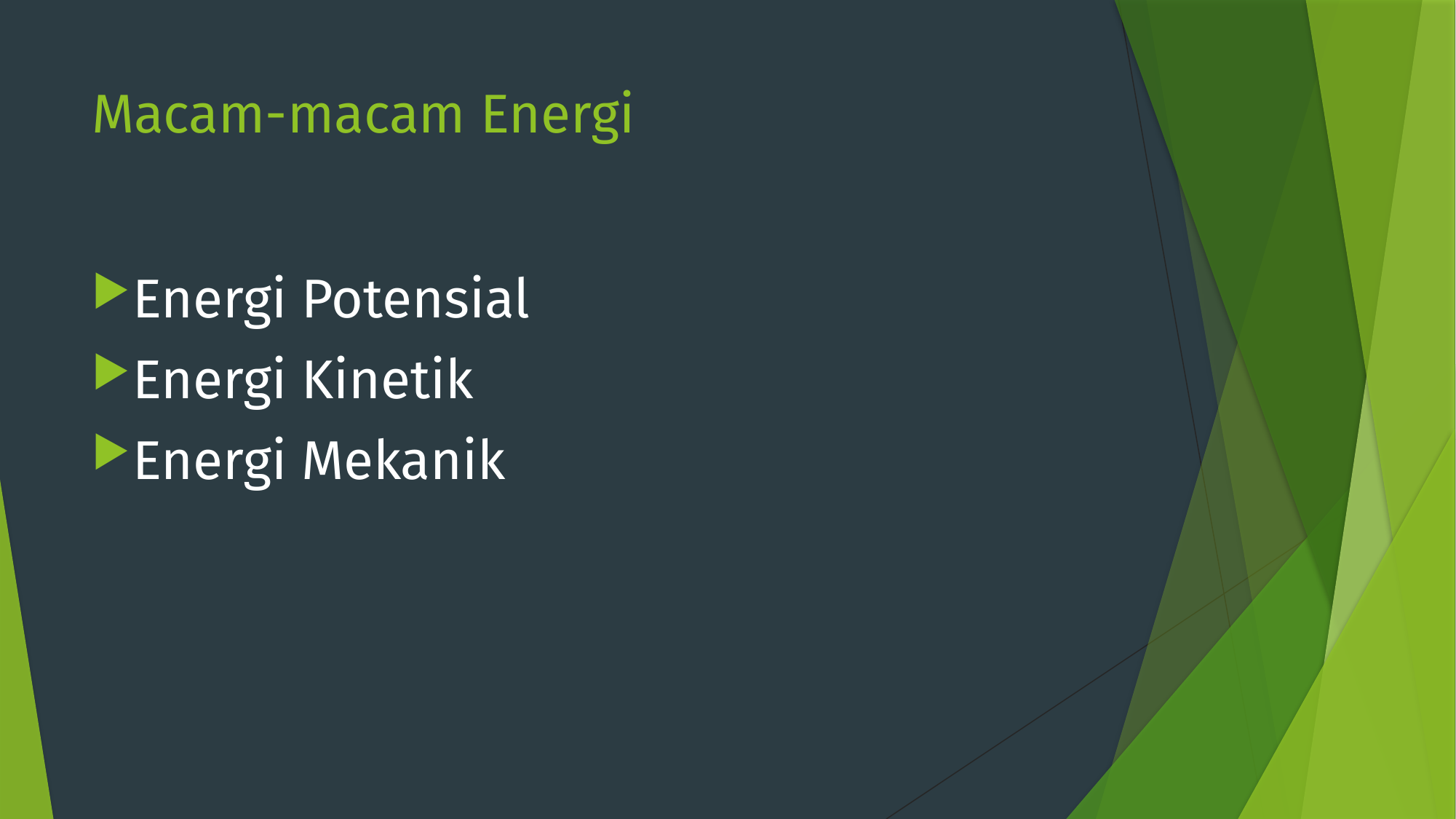

# Macam-macam Energi
Energi Potensial
Energi Kinetik
Energi Mekanik